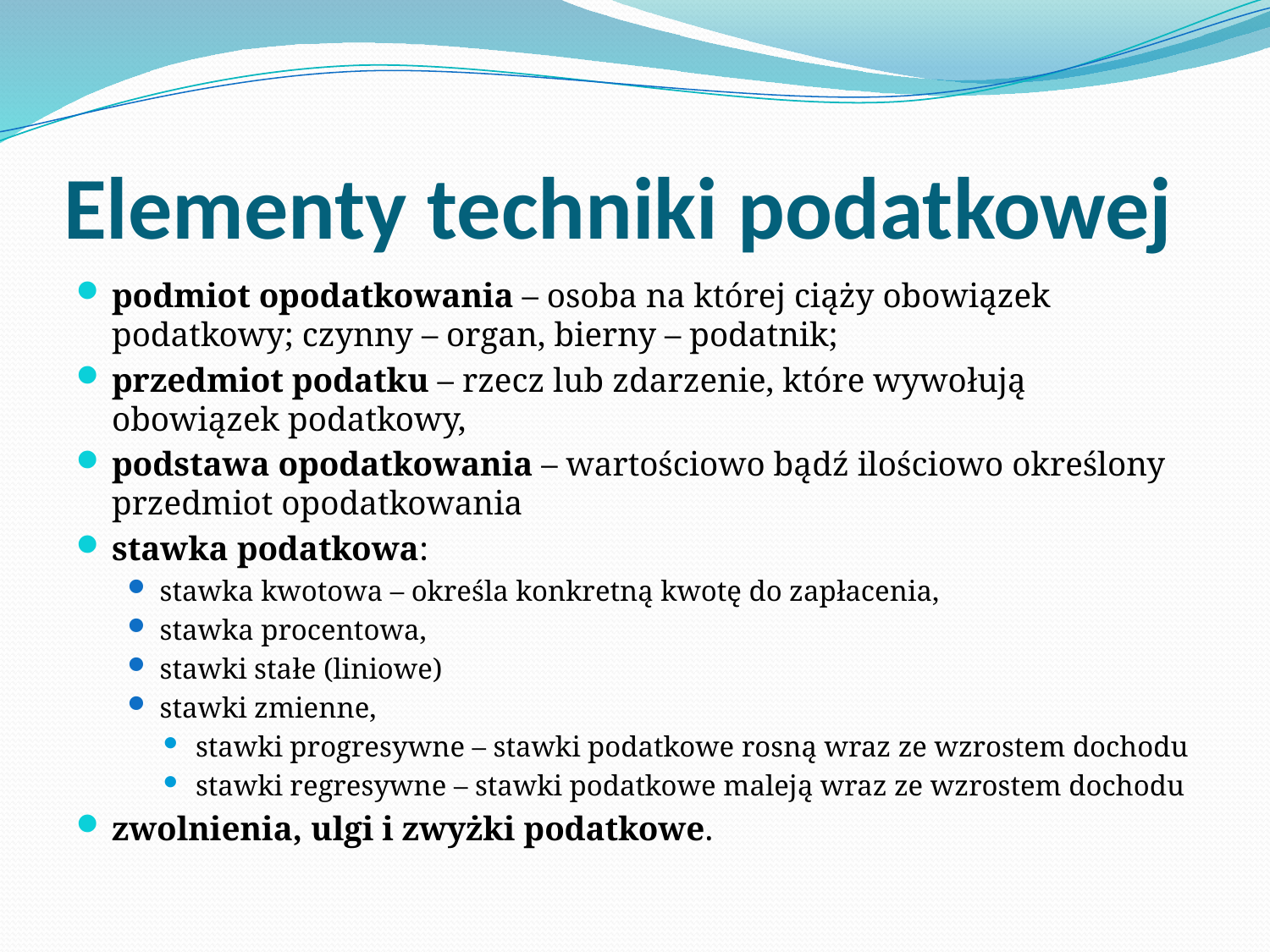

# Elementy techniki podatkowej
podmiot opodatkowania – osoba na której ciąży obowiązek podatkowy; czynny – organ, bierny – podatnik;
przedmiot podatku – rzecz lub zdarzenie, które wywołują obowiązek podatkowy,
podstawa opodatkowania – wartościowo bądź ilościowo określony przedmiot opodatkowania
stawka podatkowa:
stawka kwotowa – określa konkretną kwotę do zapłacenia,
stawka procentowa,
stawki stałe (liniowe)
stawki zmienne,
stawki progresywne – stawki podatkowe rosną wraz ze wzrostem dochodu
stawki regresywne – stawki podatkowe maleją wraz ze wzrostem dochodu
zwolnienia, ulgi i zwyżki podatkowe.